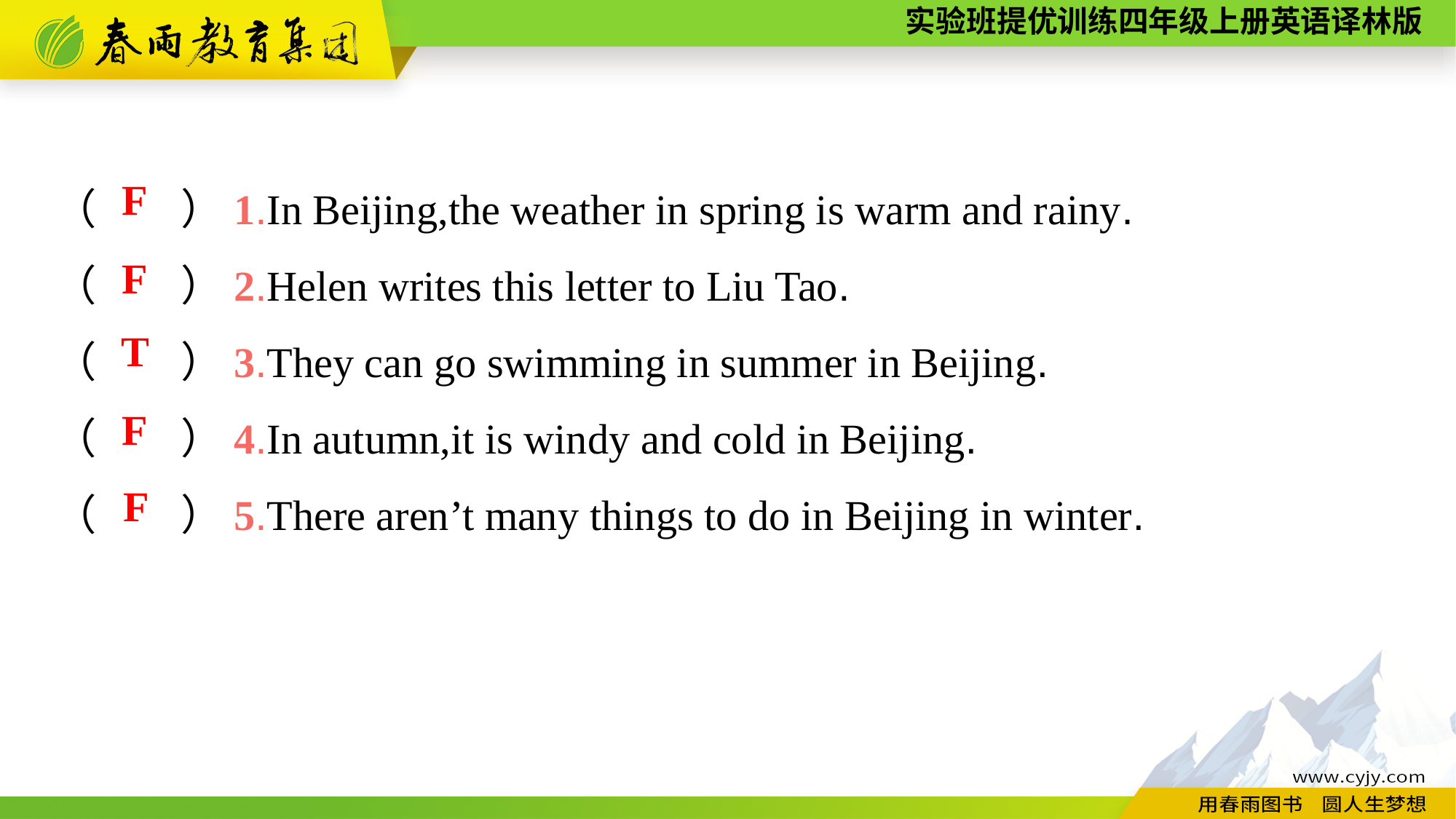

（　　）1.In Beijing,the weather in spring is warm and rainy.
（　　）2.Helen writes this letter to Liu Tao.
（　　）3.They can go swimming in summer in Beijing.
（　　）4.In autumn,it is windy and cold in Beijing.
（　　）5.There aren’t many things to do in Beijing in winter.
F
F
T
F
F